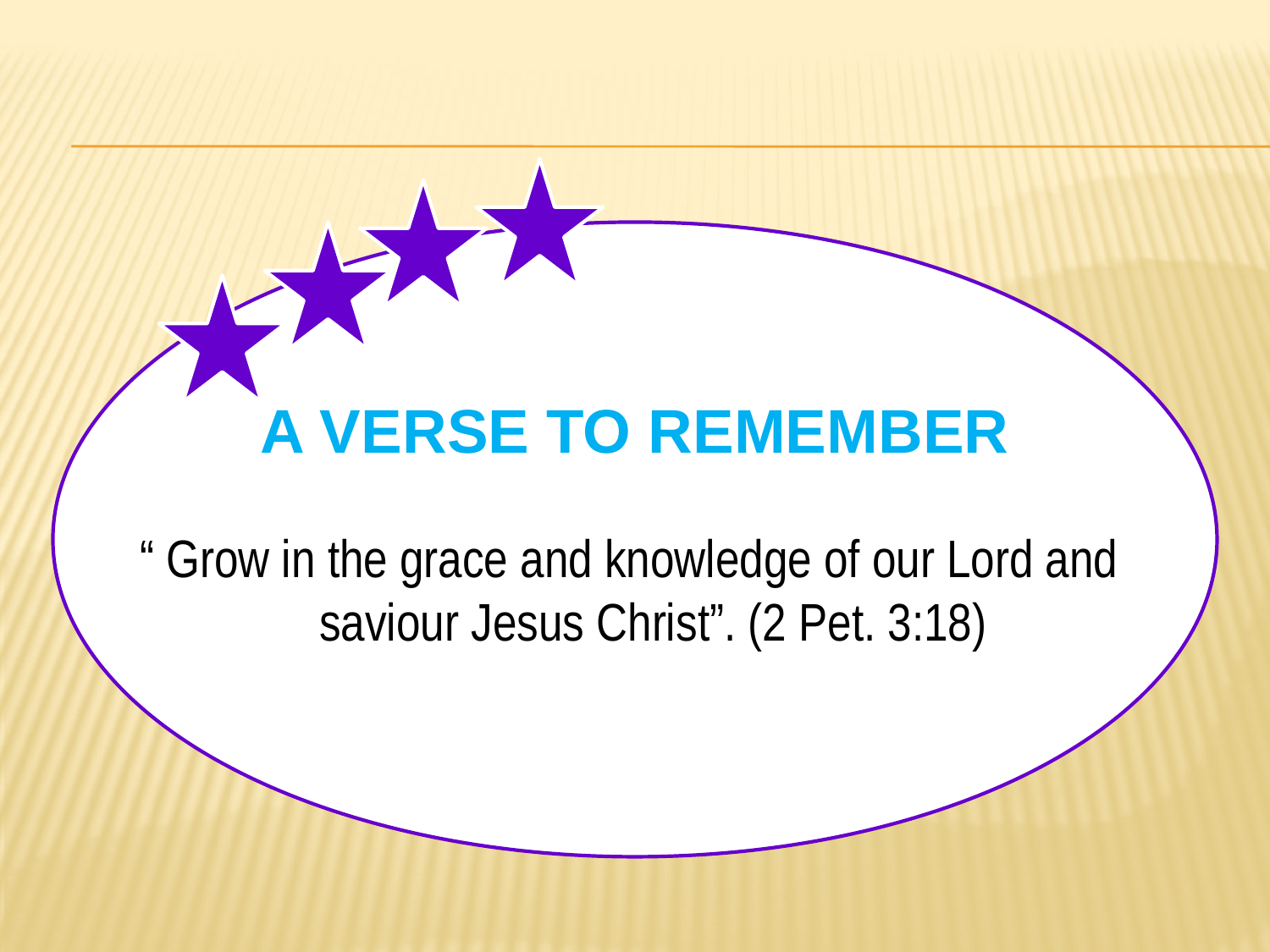

# A Verse to Remember
“ Grow in the grace and knowledge of our Lord and saviour Jesus Christ”. (2 Pet. 3:18)